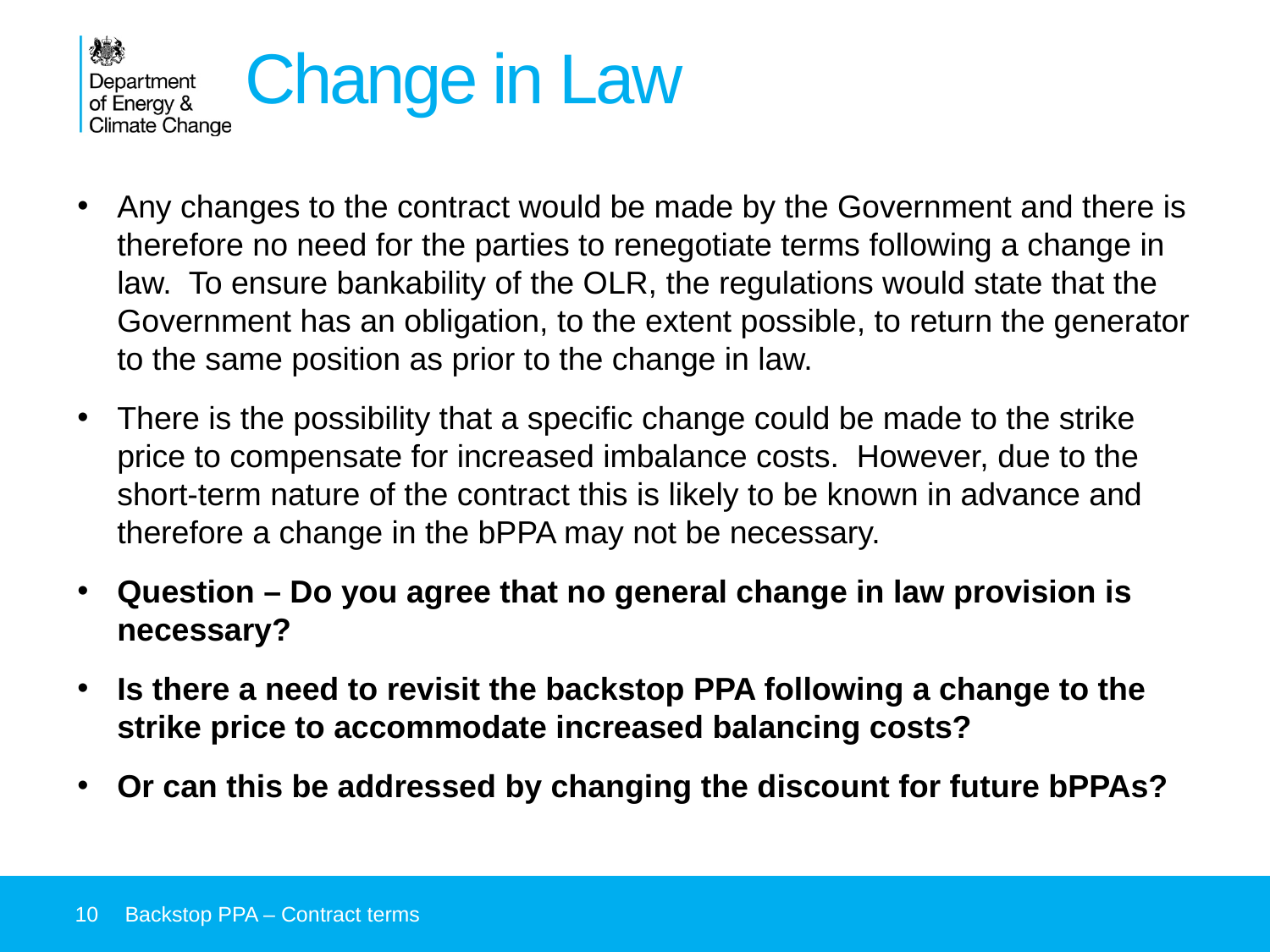

# Change in Law
Any changes to the contract would be made by the Government and there is therefore no need for the parties to renegotiate terms following a change in law.  To ensure bankability of the OLR, the regulations would state that the Government has an obligation, to the extent possible, to return the generator to the same position as prior to the change in law.
There is the possibility that a specific change could be made to the strike price to compensate for increased imbalance costs.  However, due to the short-term nature of the contract this is likely to be known in advance and therefore a change in the bPPA may not be necessary.
Question – Do you agree that no general change in law provision is necessary?
Is there a need to revisit the backstop PPA following a change to the strike price to accommodate increased balancing costs?
Or can this be addressed by changing the discount for future bPPAs?
10
Backstop PPA – Contract terms